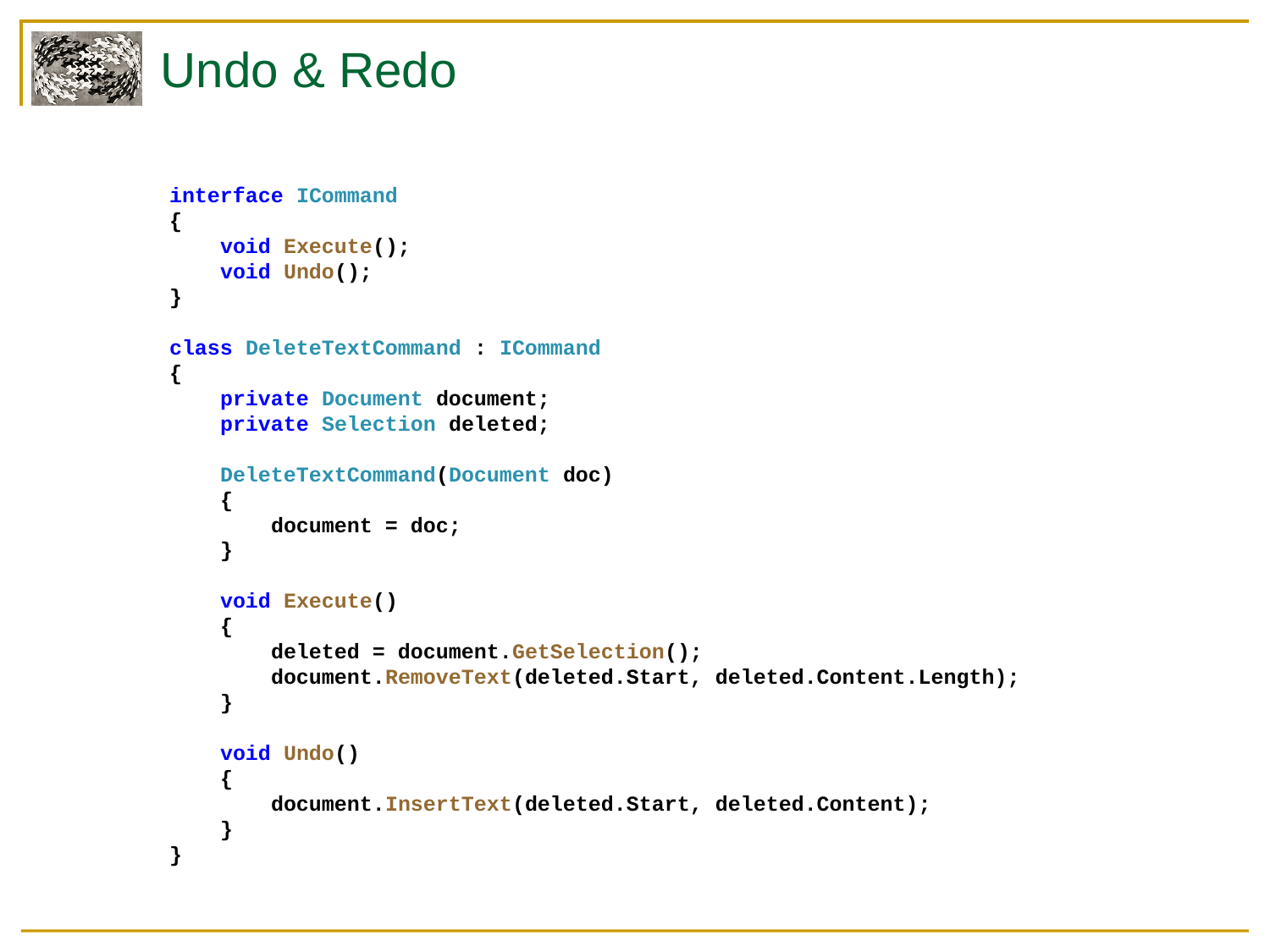

# Undo & Redo
interface ICommand
{
    void Execute();
    void Undo();
}

class DeleteTextCommand : ICommand
{
    private Document document;
    private Selection deleted;

    DeleteTextCommand(Document doc)
    {
        document = doc;
    }

    void Execute()
    {
        deleted = document.GetSelection();
        document.RemoveText(deleted.Start, deleted.Content.Length);
    }

    void Undo()
    {
        document.InsertText(deleted.Start, deleted.Content);
    }
}